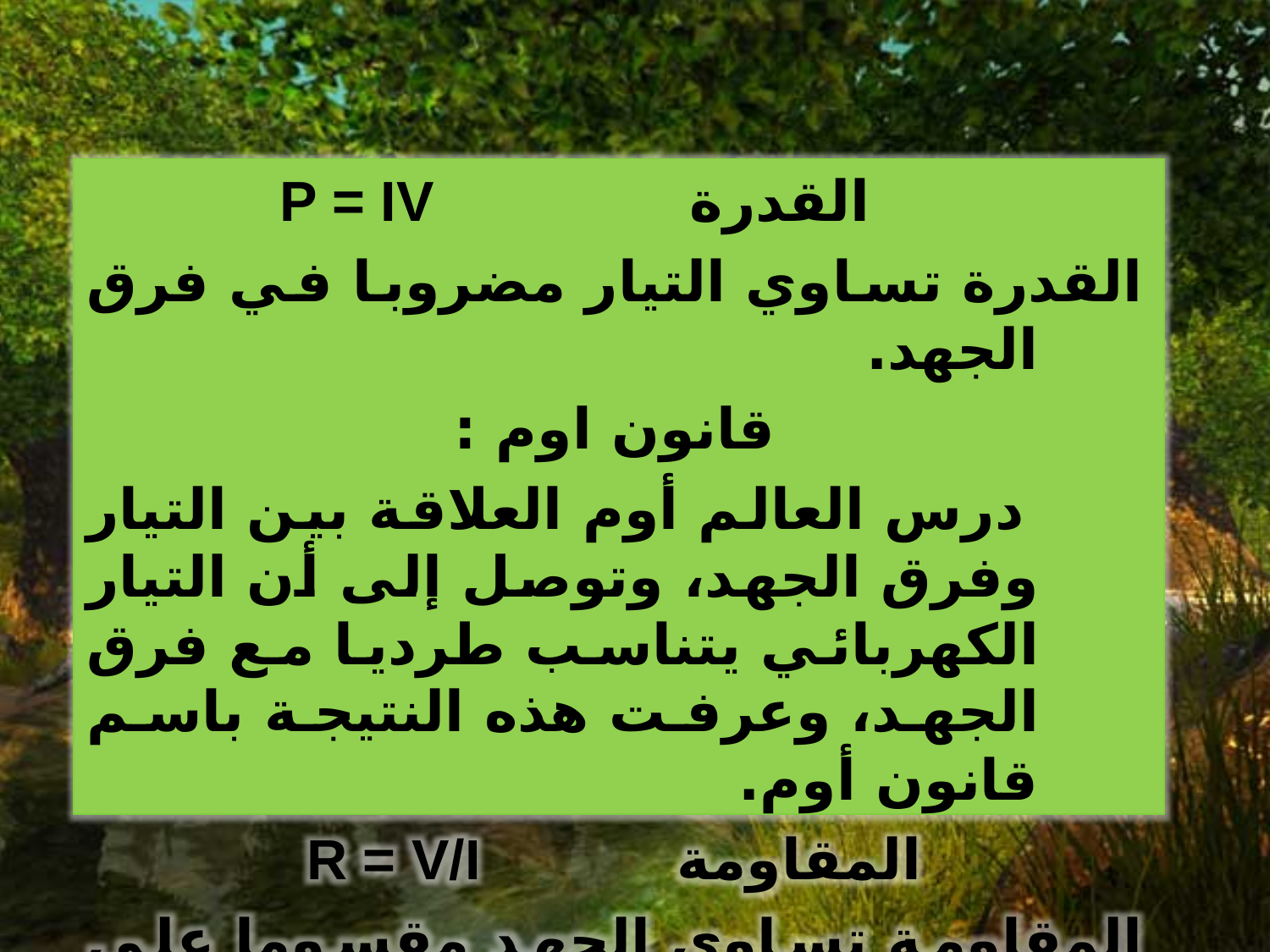

القدرة             P = IV
القدرة تساوي التيار مضروبا في فرق الجهد.
قانون اوم :
      درس العالم أوم العلاقة بين التيار وفرق الجهد، وتوصل إلى أن التيار الكهربائي يتناسب طرديا مع فرق الجهد، وعرفت هذه النتيجة باسم قانون أوم.
المقاومة          R = V/I
المقاومة تساوي الجهد مقسوما على التيار.